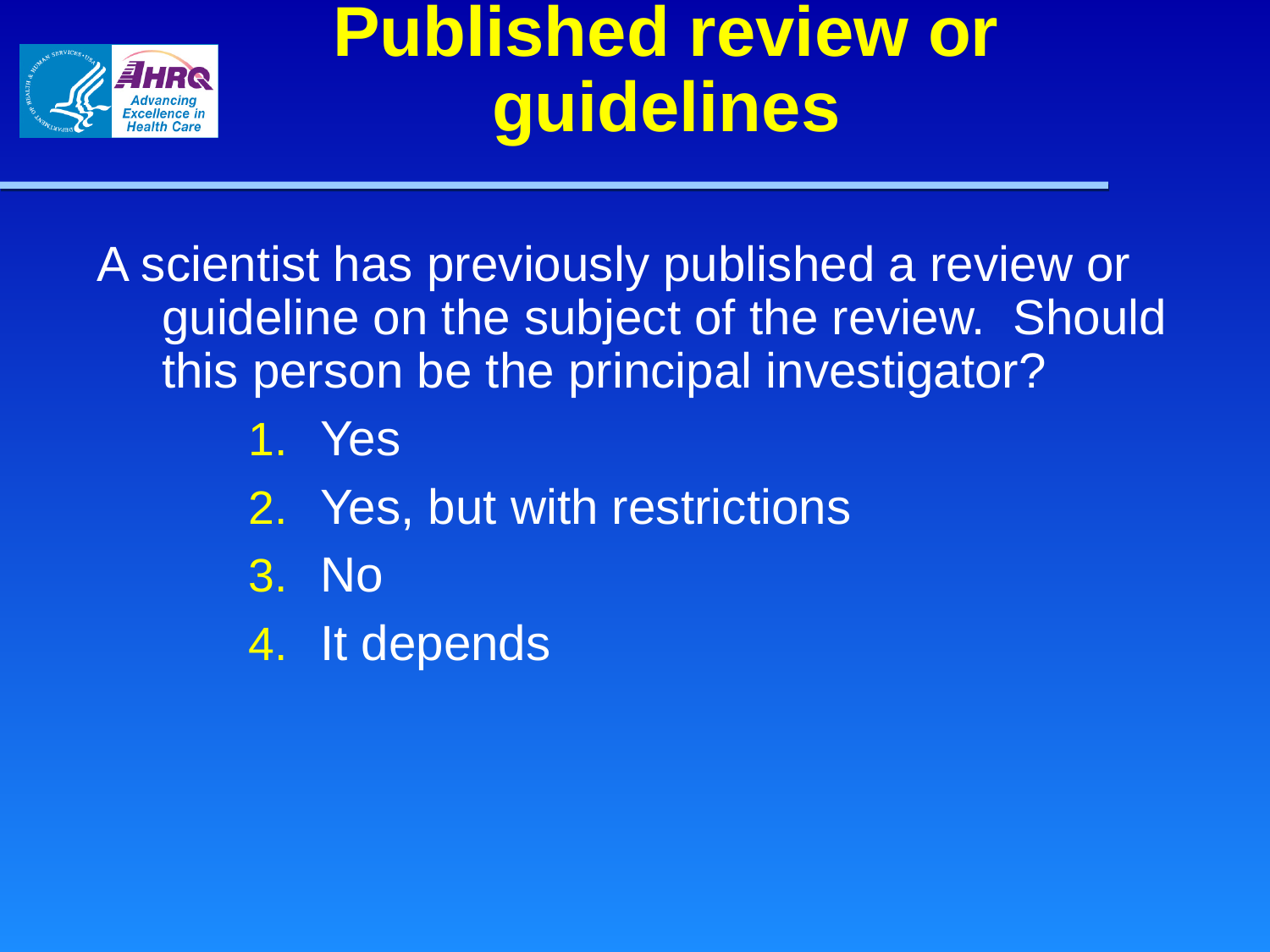

# Published review or guidelines
A scientist has previously published a review or guideline on the subject of the review.  Should this person be the principal investigator?
Yes
Yes, but with restrictions
No
It depends